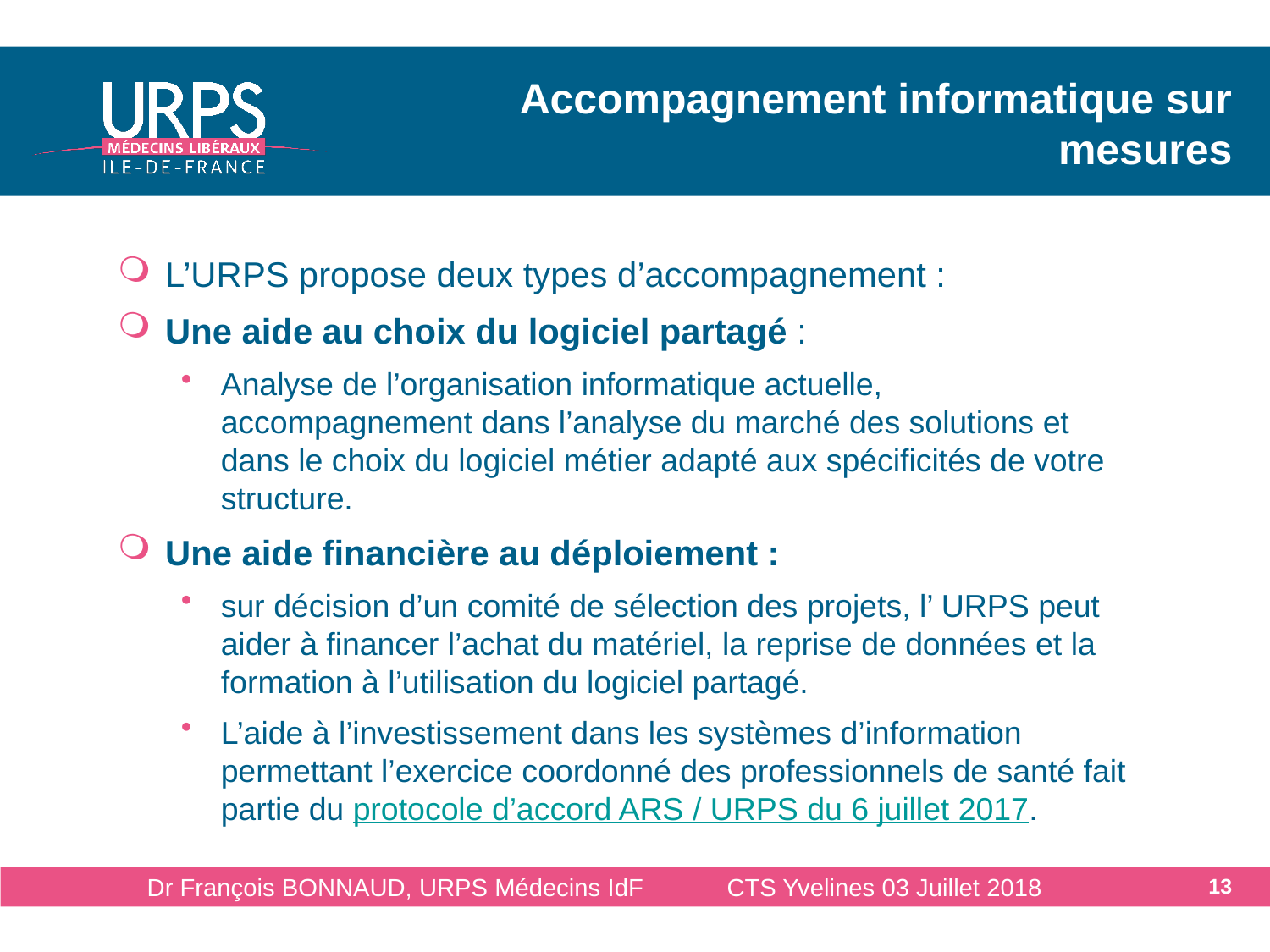

# Accompagnement informatique sur mesures
L’URPS propose deux types d’accompagnement :
Une aide au choix du logiciel partagé :
Analyse de l’organisation informatique actuelle, accompagnement dans l’analyse du marché des solutions et dans le choix du logiciel métier adapté aux spécificités de votre structure.
Une aide financière au déploiement :
sur décision d’un comité de sélection des projets, l’ URPS peut aider à financer l’achat du matériel, la reprise de données et la formation à l’utilisation du logiciel partagé.
L’aide à l’investissement dans les systèmes d’information permettant l’exercice coordonné des professionnels de santé fait partie du protocole d’accord ARS / URPS du 6 juillet 2017.

Dr François BONNAUD, URPS Médecins IdF            CTS Yvelines 03 Juillet 2018
13